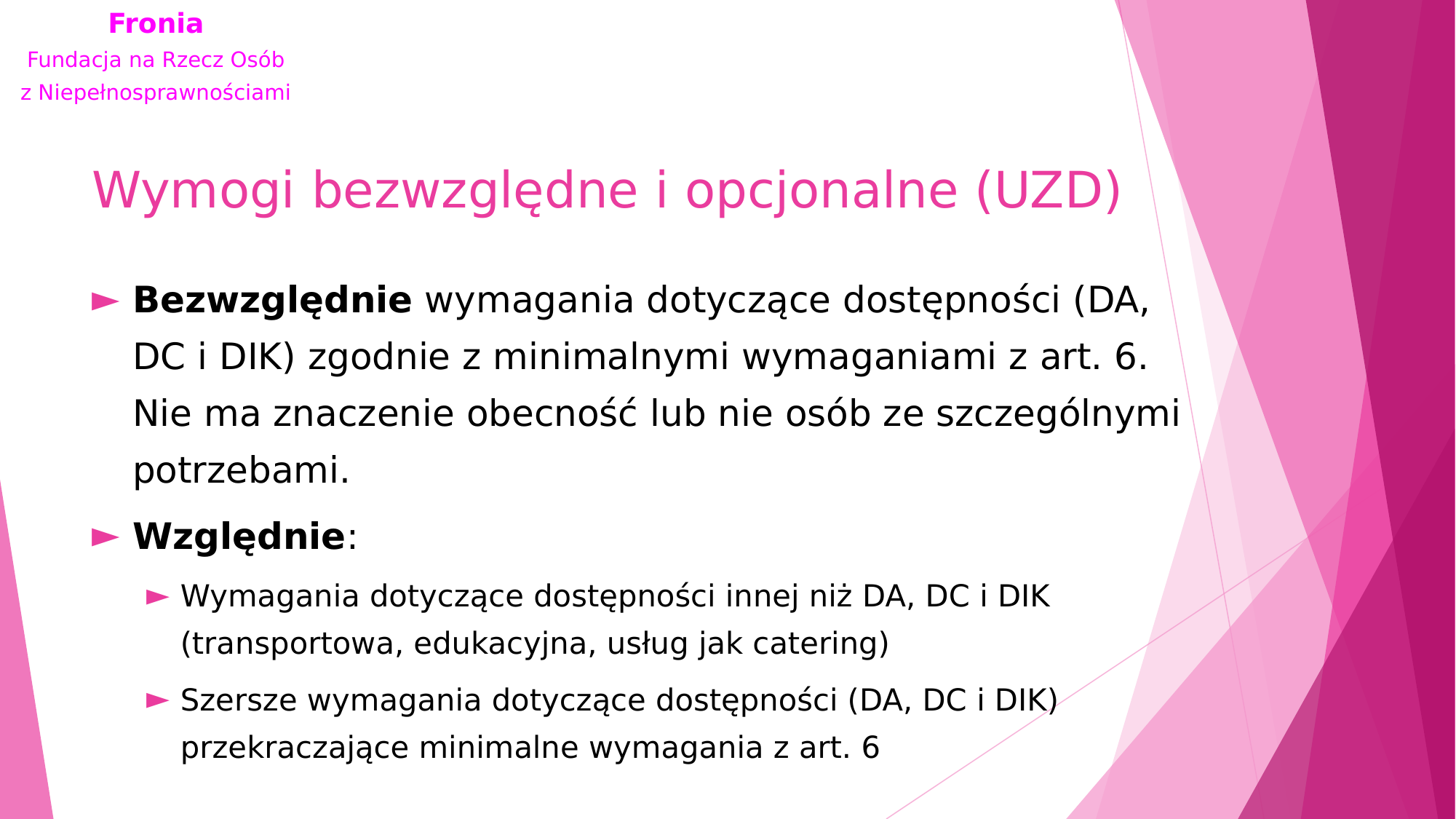

# Wymogi bezwzględne i opcjonalne (UZD)
Bezwzględnie wymagania dotyczące dostępności (DA, DC i DIK) zgodnie z minimalnymi wymaganiami z art. 6. Nie ma znaczenie obecność lub nie osób ze szczególnymi potrzebami.
Względnie:
Wymagania dotyczące dostępności innej niż DA, DC i DIK (transportowa, edukacyjna, usług jak catering)
Szersze wymagania dotyczące dostępności (DA, DC i DIK) przekraczające minimalne wymagania z art. 6